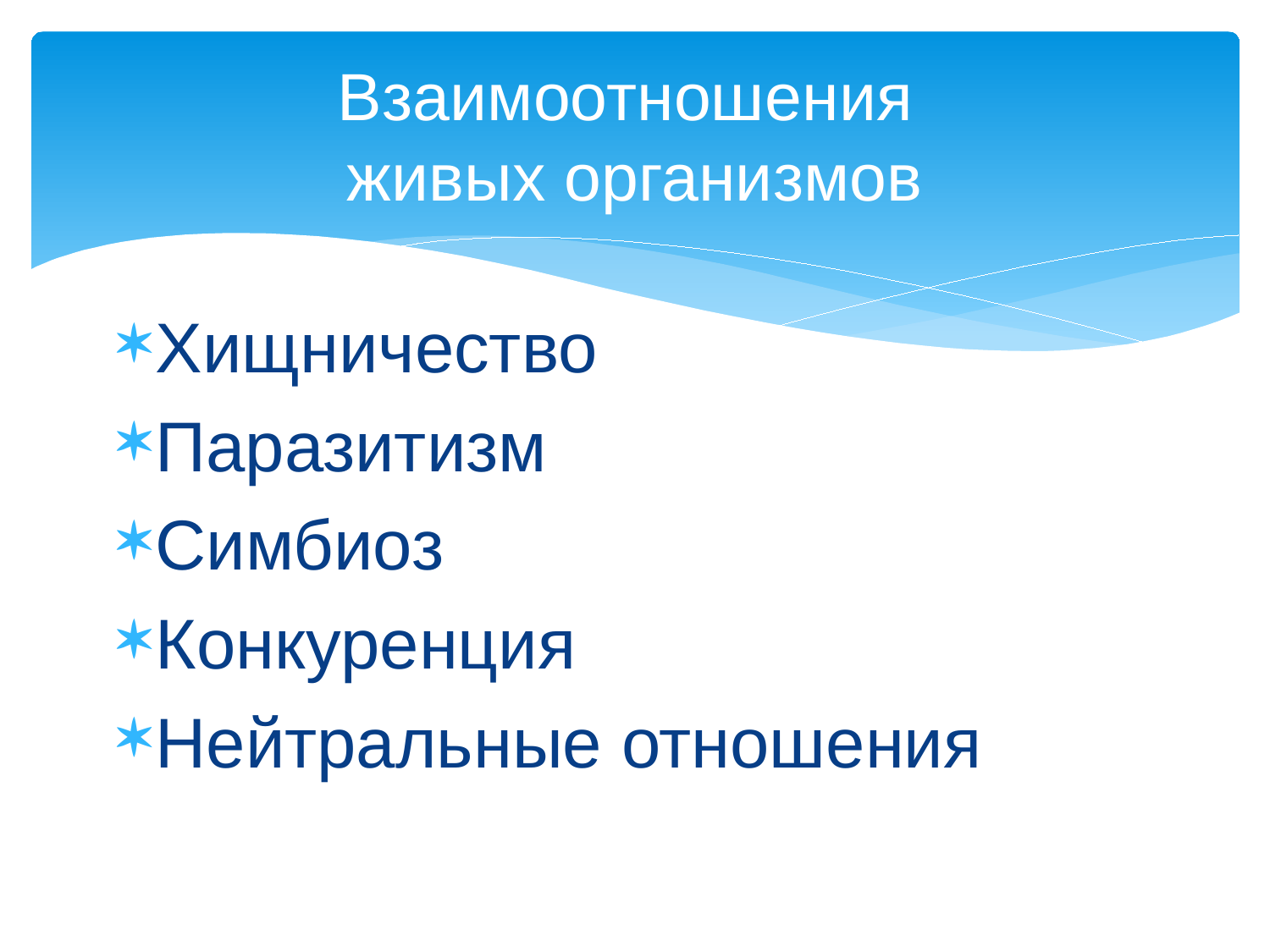

# Взаимоотношения живых организмов
Хищничество
Паразитизм
Симбиоз
Конкуренция
Нейтральные отношения